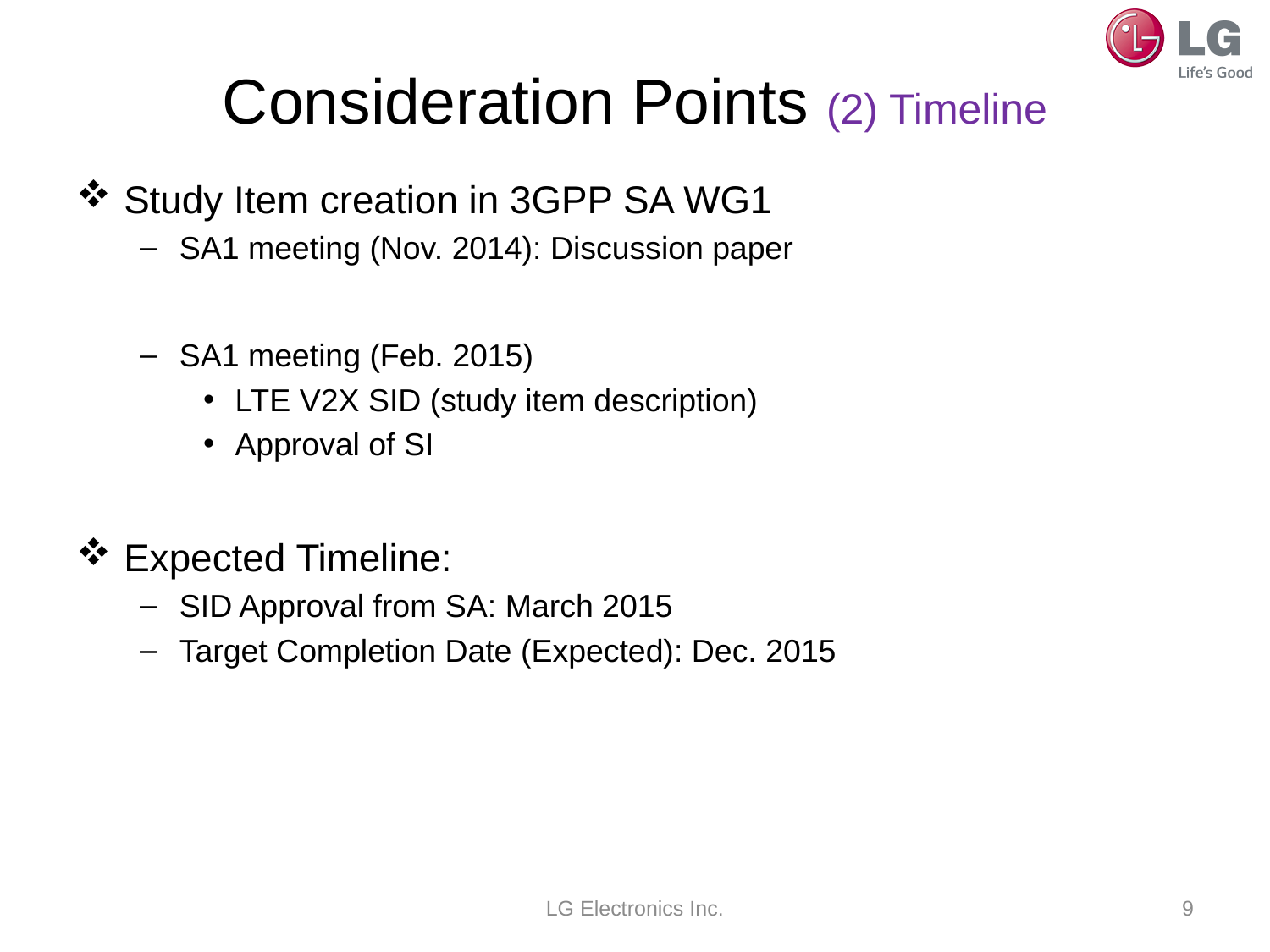

# Consideration Points (2) Timeline
Study Item creation in 3GPP SA WG1
SA1 meeting (Nov. 2014): Discussion paper

SA1 meeting (Feb. 2015)
LTE V2X SID (study item description)
Approval of SI

Expected Timeline:
SID Approval from SA: March 2015
Target Completion Date (Expected): Dec. 2015
LG Electronics Inc.
9